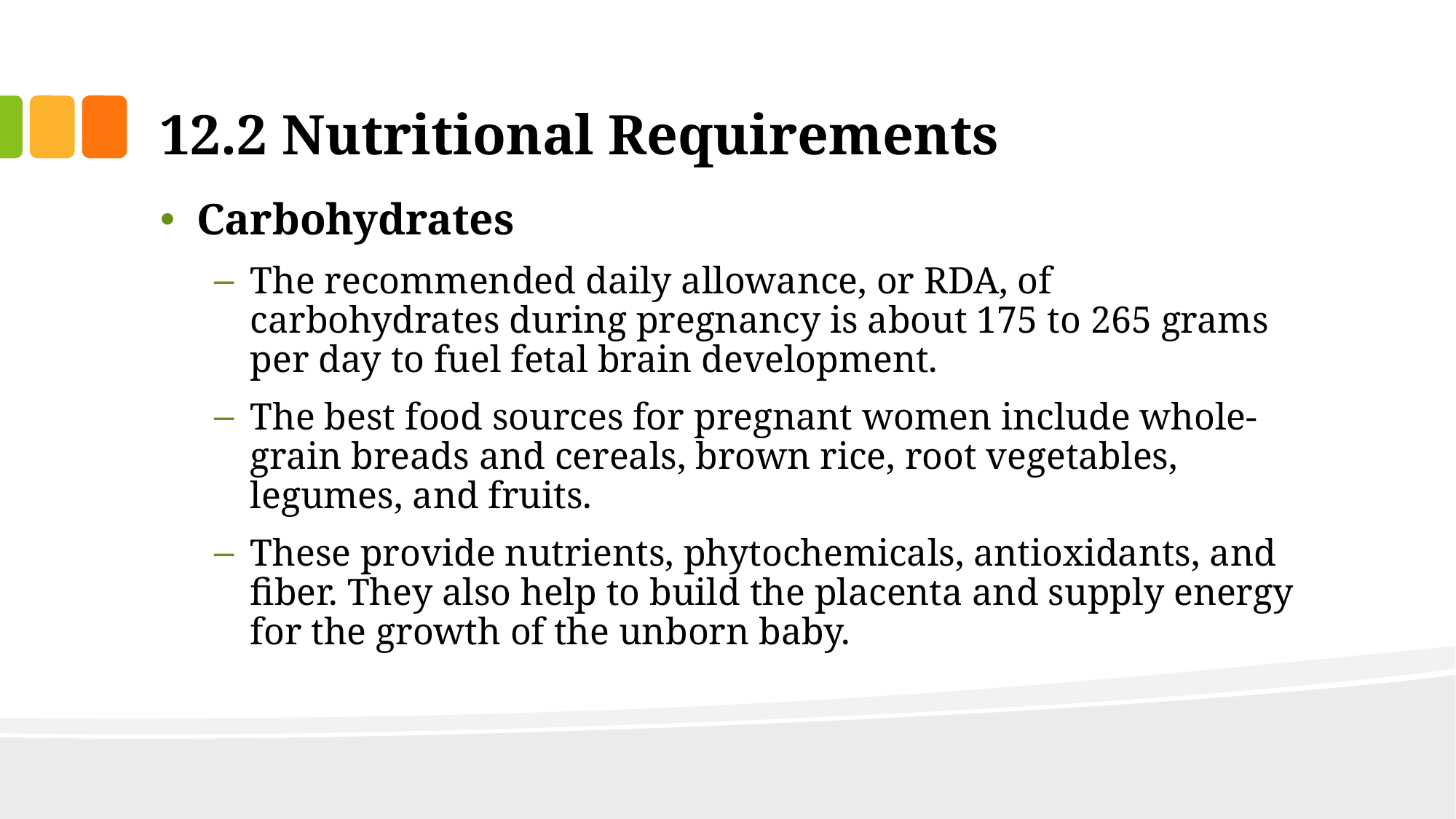

# 12.2 Nutritional Requirements
Carbohydrates
The recommended daily allowance, or RDA, of carbohydrates during pregnancy is about 175 to 265 grams per day to fuel fetal brain development.
The best food sources for pregnant women include whole-grain breads and cereals, brown rice, root vegetables, legumes, and fruits.
These provide nutrients, phytochemicals, antioxidants, and fiber. They also help to build the placenta and supply energy for the growth of the unborn baby.